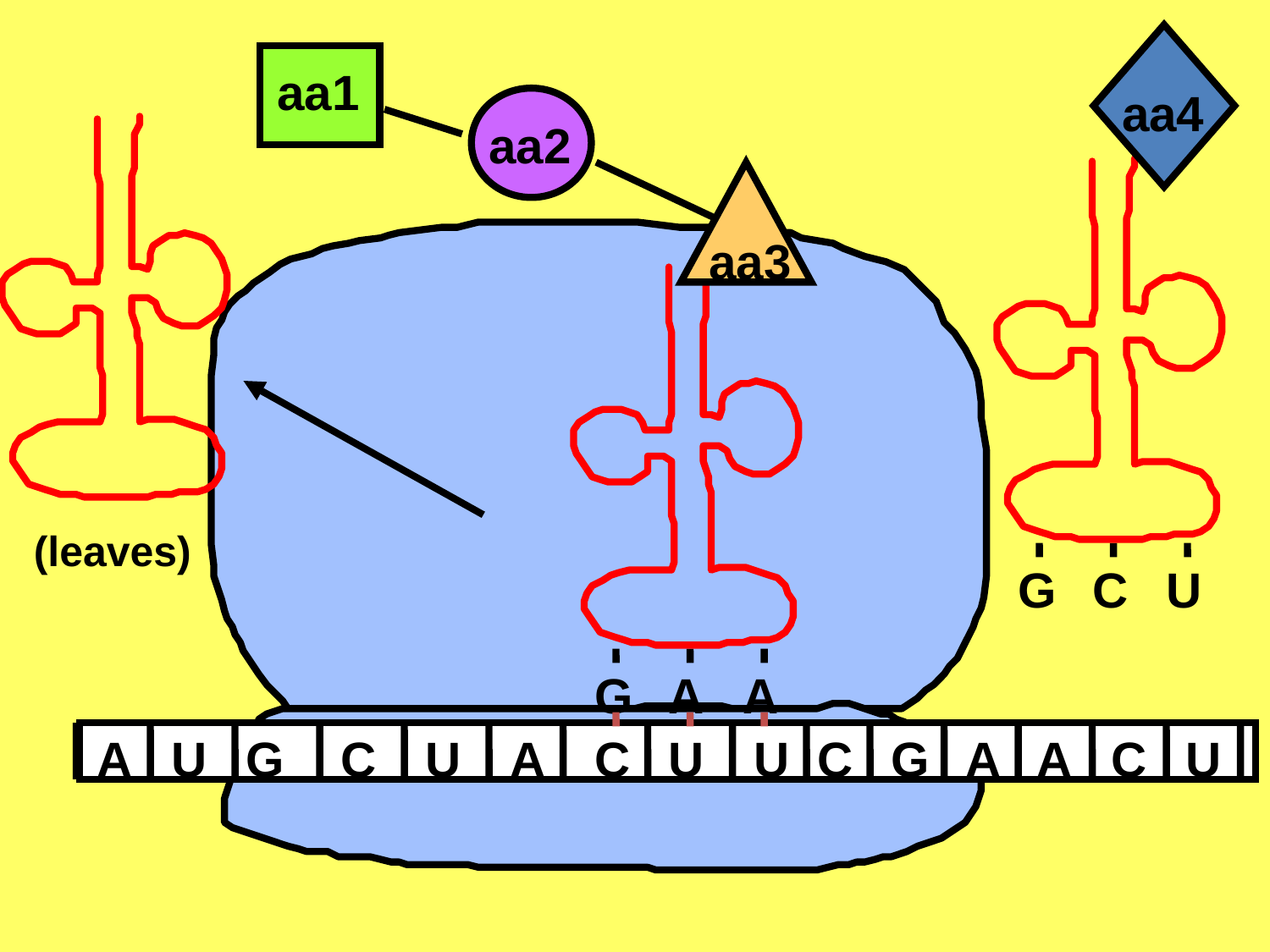

aa1
aa4

aa2

aa3

(leaves)

G
C
U

G
A
A

A
U
G
C
U
A
C
U
U
C
G
A
A
C
U